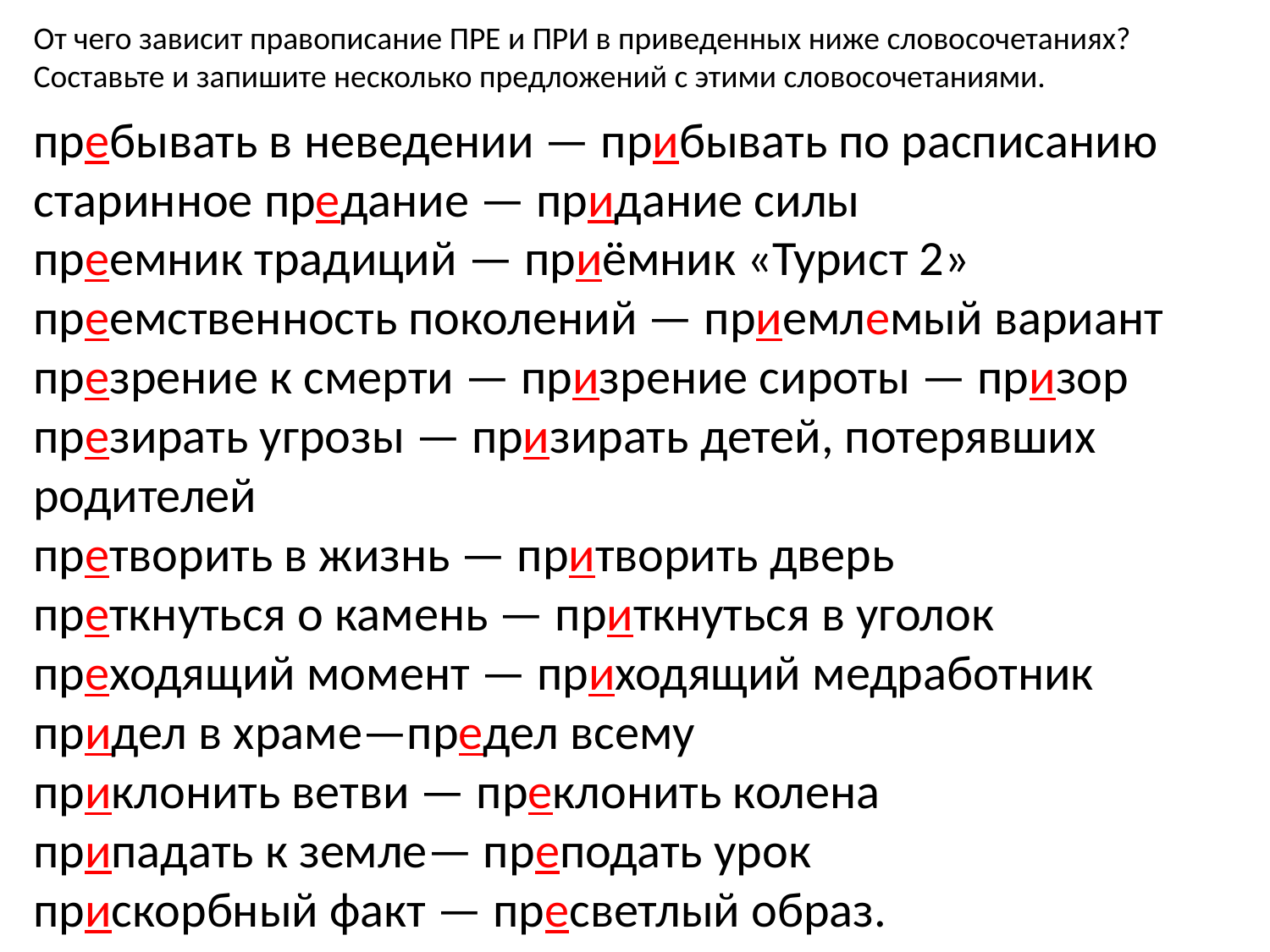

От чего зависит правописание ПРЕ и ПРИ в приведенных ниже словосочетаниях?
Составьте и запишите несколько предложений с этими словосочетаниями.

пребывать в неведении — прибывать по расписанию
старинное предание — придание силы
преемник традиций — приёмник «Турист 2»
преемственность поколений — приемлемый вариант
презрение к смерти — призрение сироты — призор
презирать угрозы — призирать детей, потерявших родителей
претворить в жизнь — притворить дверь
преткнуться о камень — приткнуться в уголок
преходящий момент — приходящий медработник
придел в храме—предел всему
приклонить ветви — преклонить колена
припадать к земле— преподать урок
прискорбный факт — пресветлый образ.